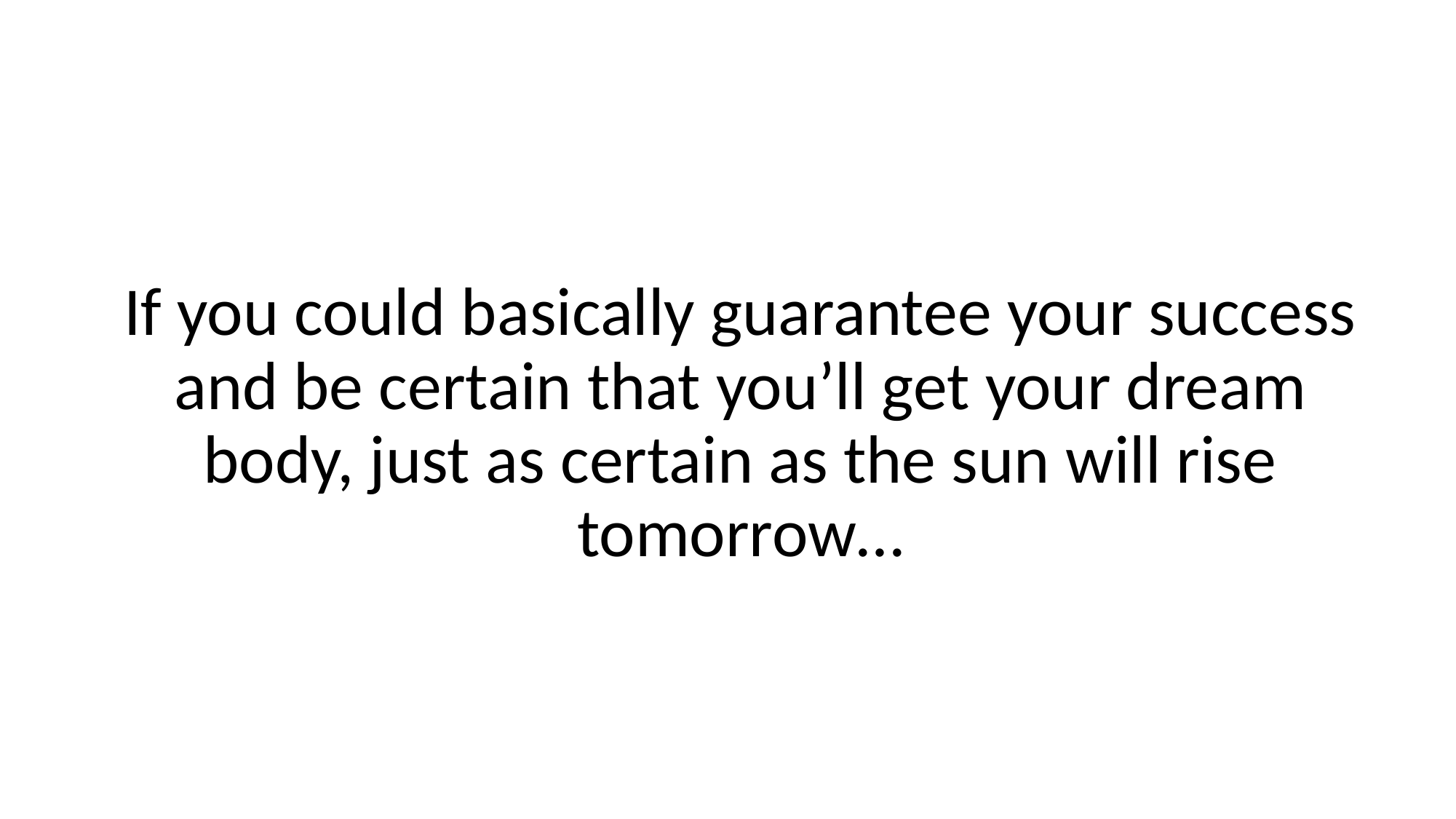

If you could basically guarantee your success and be certain that you’ll get your dream body, just as certain as the sun will rise tomorrow…